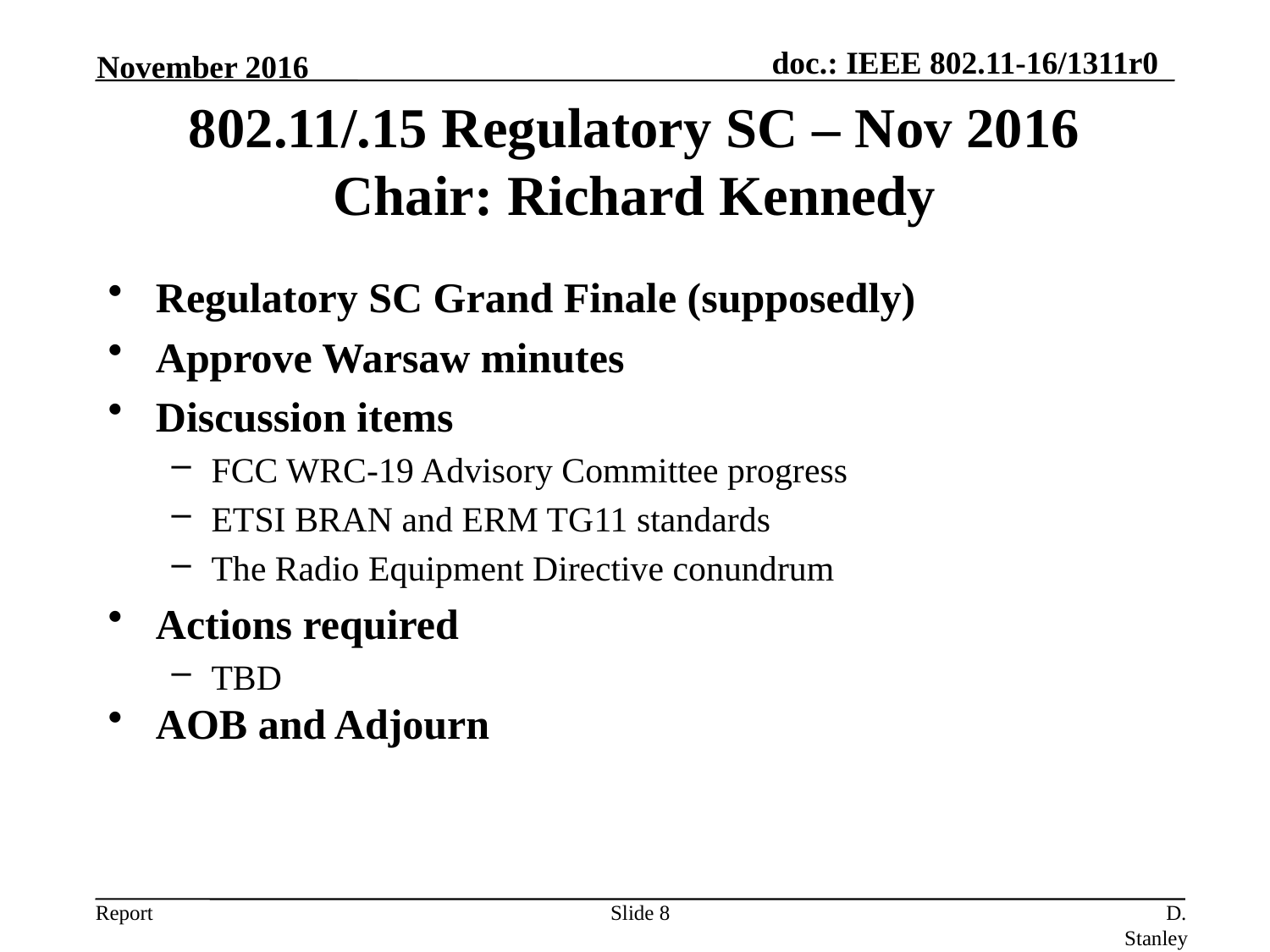

November 2016
# 802.11/.15 Regulatory SC – Nov 2016 Chair: Richard Kennedy
Regulatory SC Grand Finale (supposedly)
Approve Warsaw minutes
Discussion items
FCC WRC-19 Advisory Committee progress
ETSI BRAN and ERM TG11 standards
The Radio Equipment Directive conundrum
Actions required
TBD
AOB and Adjourn
Slide 8
D. Stanley, HP Enterprise